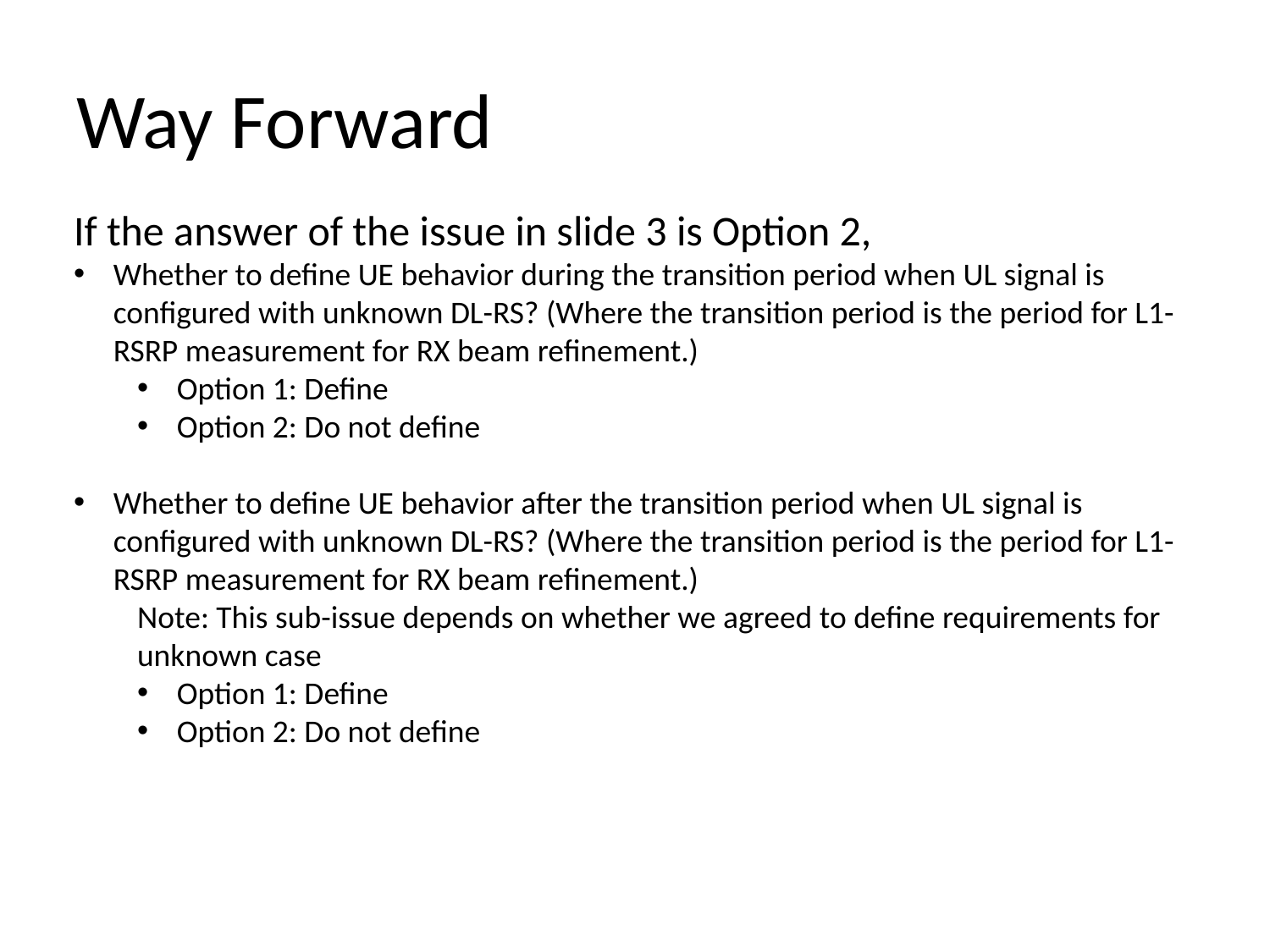

# Way Forward
If the answer of the issue in slide 3 is Option 2,
Whether to define UE behavior during the transition period when UL signal is configured with unknown DL-RS? (Where the transition period is the period for L1-RSRP measurement for RX beam refinement.)
Option 1: Define
Option 2: Do not define

Whether to define UE behavior after the transition period when UL signal is configured with unknown DL-RS? (Where the transition period is the period for L1-RSRP measurement for RX beam refinement.)
Note: This sub-issue depends on whether we agreed to define requirements for unknown case
Option 1: Define
Option 2: Do not define